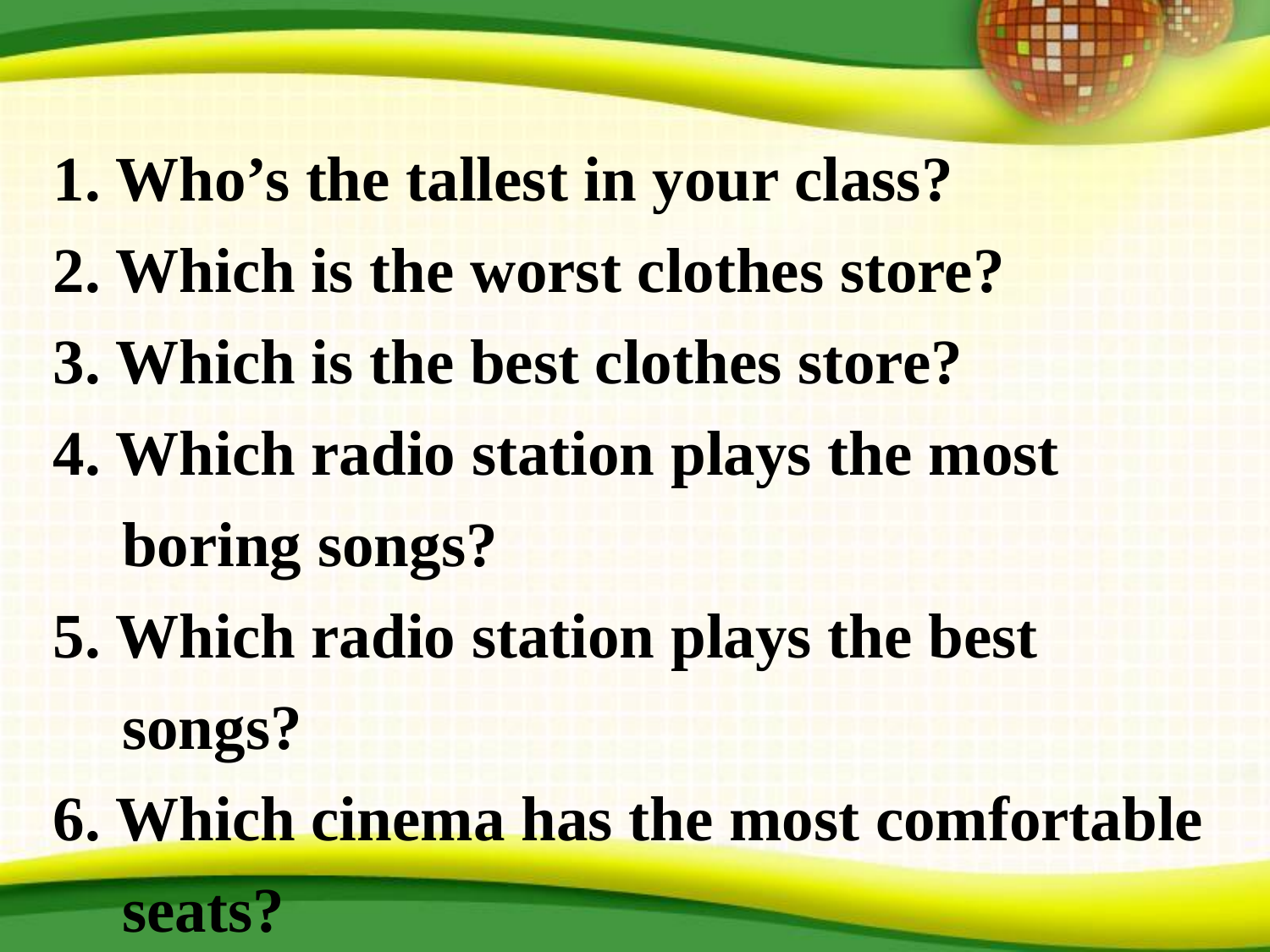

1. Who’s the tallest in your class?
 2. Which is the worst clothes store?
 3. Which is the best clothes store?
 4. Which radio station plays the most boring songs?
 5. Which radio station plays the best songs?
 6. Which cinema has the most comfortable seats?